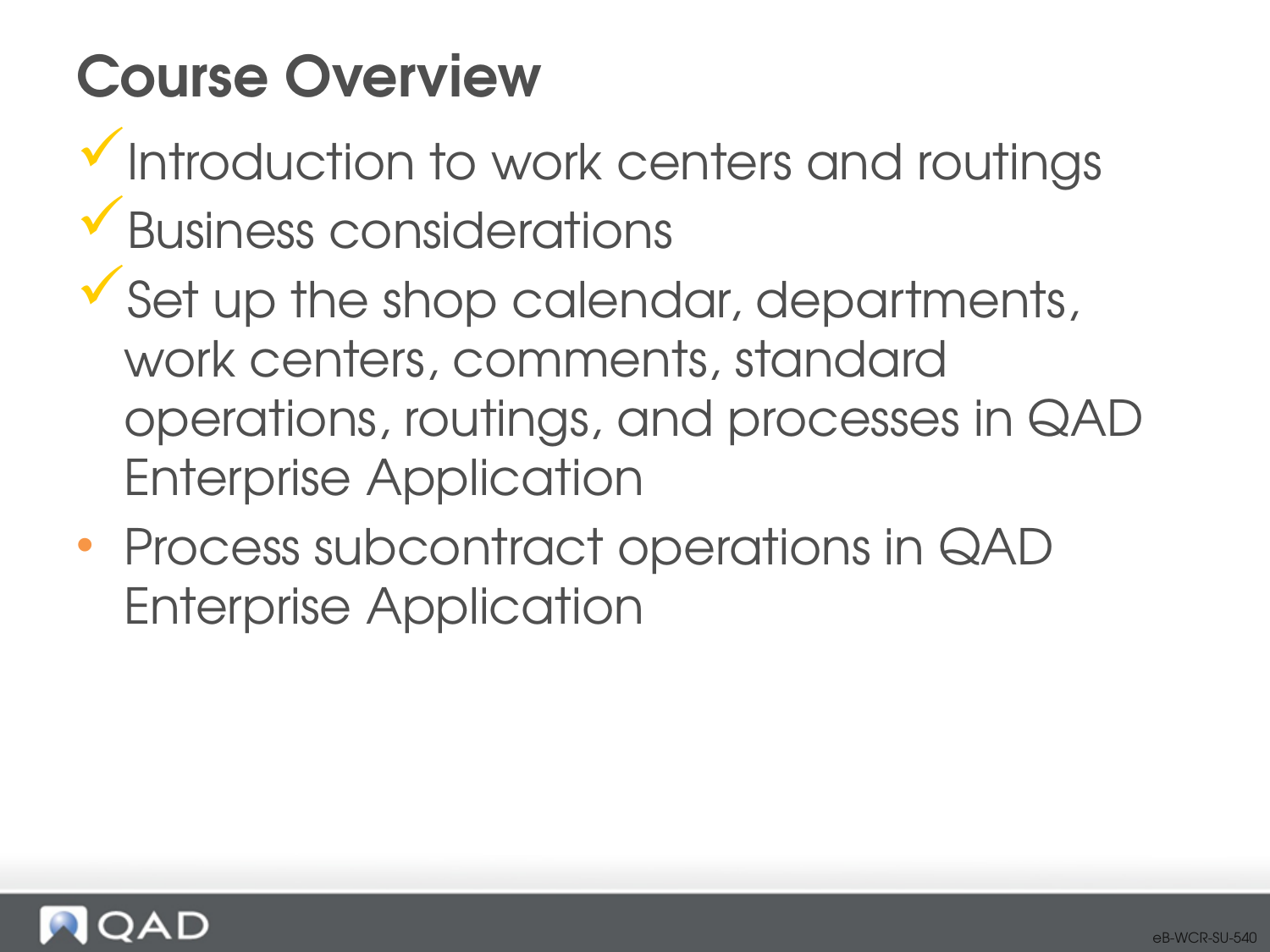

# Course Overview
Introduction to work centers and routings
Business considerations
Set up the shop calendar, departments, work centers, comments, standard operations, routings, and processes in QAD Enterprise Application
Process subcontract operations in QAD Enterprise Application
eB-WCR-SU-540